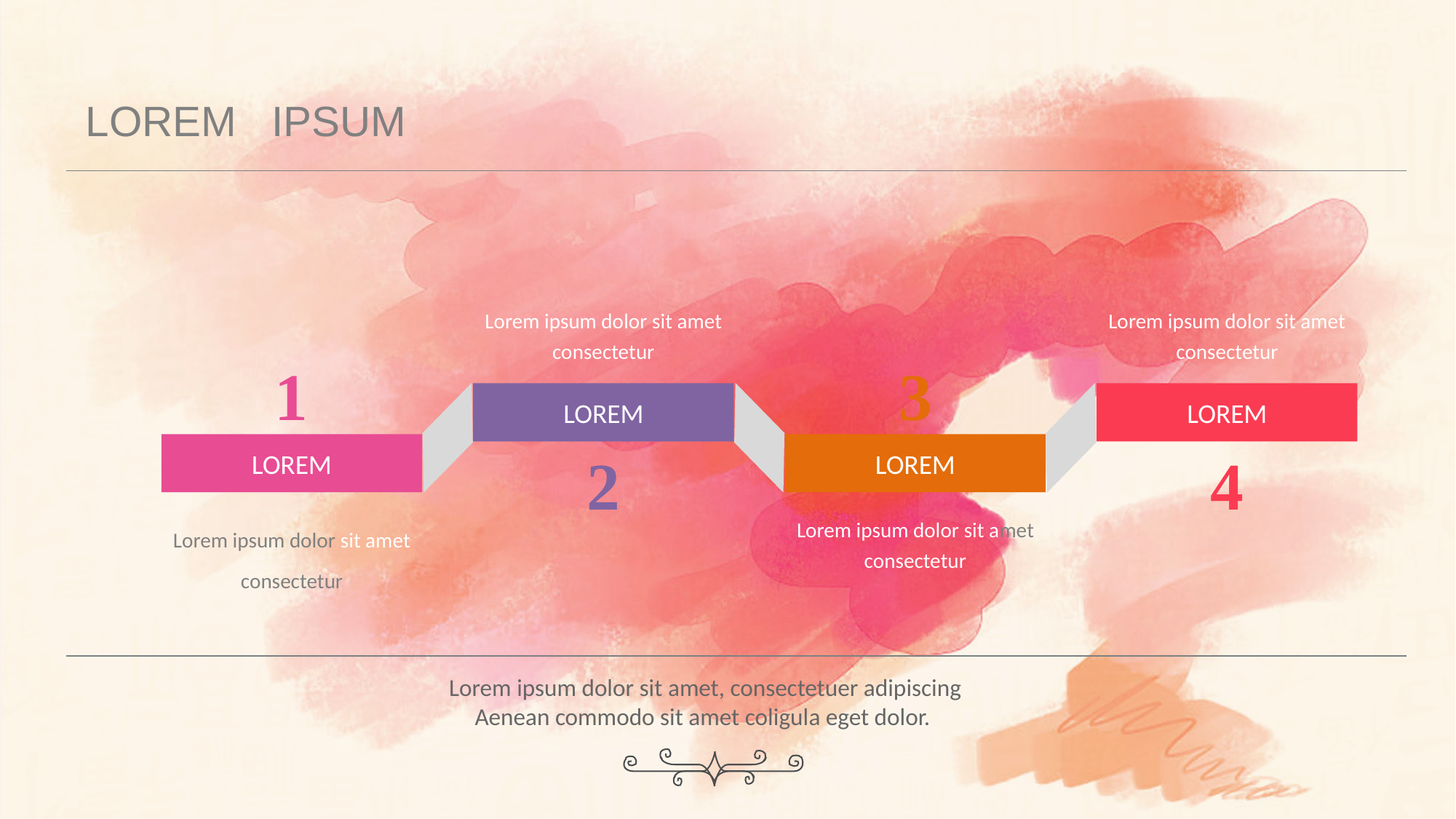

LOREM   IPSUM
Lorem ipsum dolor sit amet consectetur
Lorem ipsum dolor sit amet consectetur
1
3
LOREM
LOREM

LOREM
LOREM
2
4
Lorem ipsum dolor sit amet consectetur
Lorem ipsum dolor sit amet consectetur
Lorem ipsum dolor sit amet, consectetuer adipiscing
Aenean commodo sit amet coligula eget dolor.